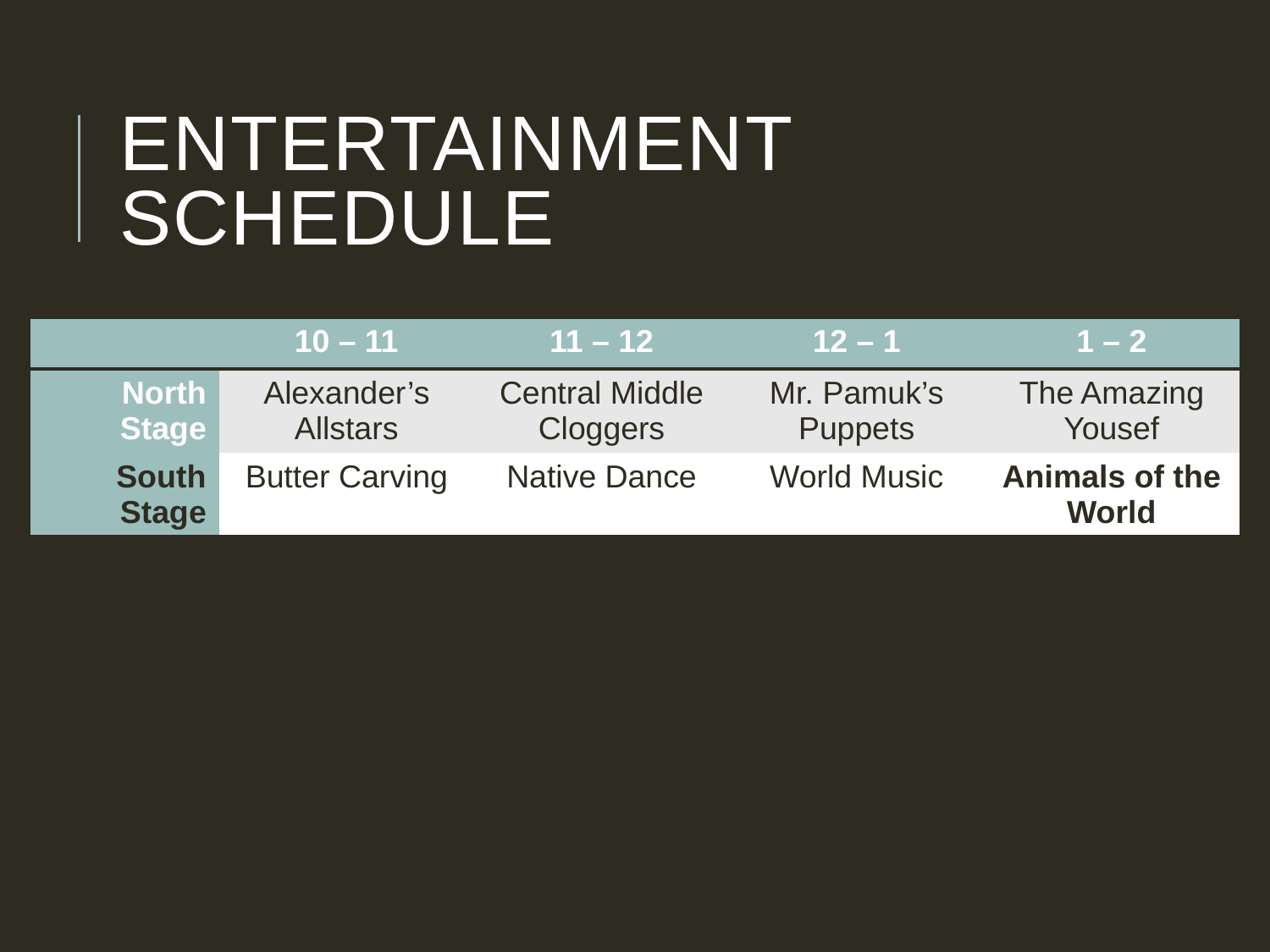

# Entertainment Schedule
|  | 10 – 11 | 11 – 12 | 12 – 1 | 1 – 2 |
| --- | --- | --- | --- | --- |
| North Stage | Alexander’s Allstars | Central Middle Cloggers | Mr. Pamuk’s Puppets | The Amazing Yousef |
| South Stage | Butter Carving | Native Dance | World Music | Animals of the World |